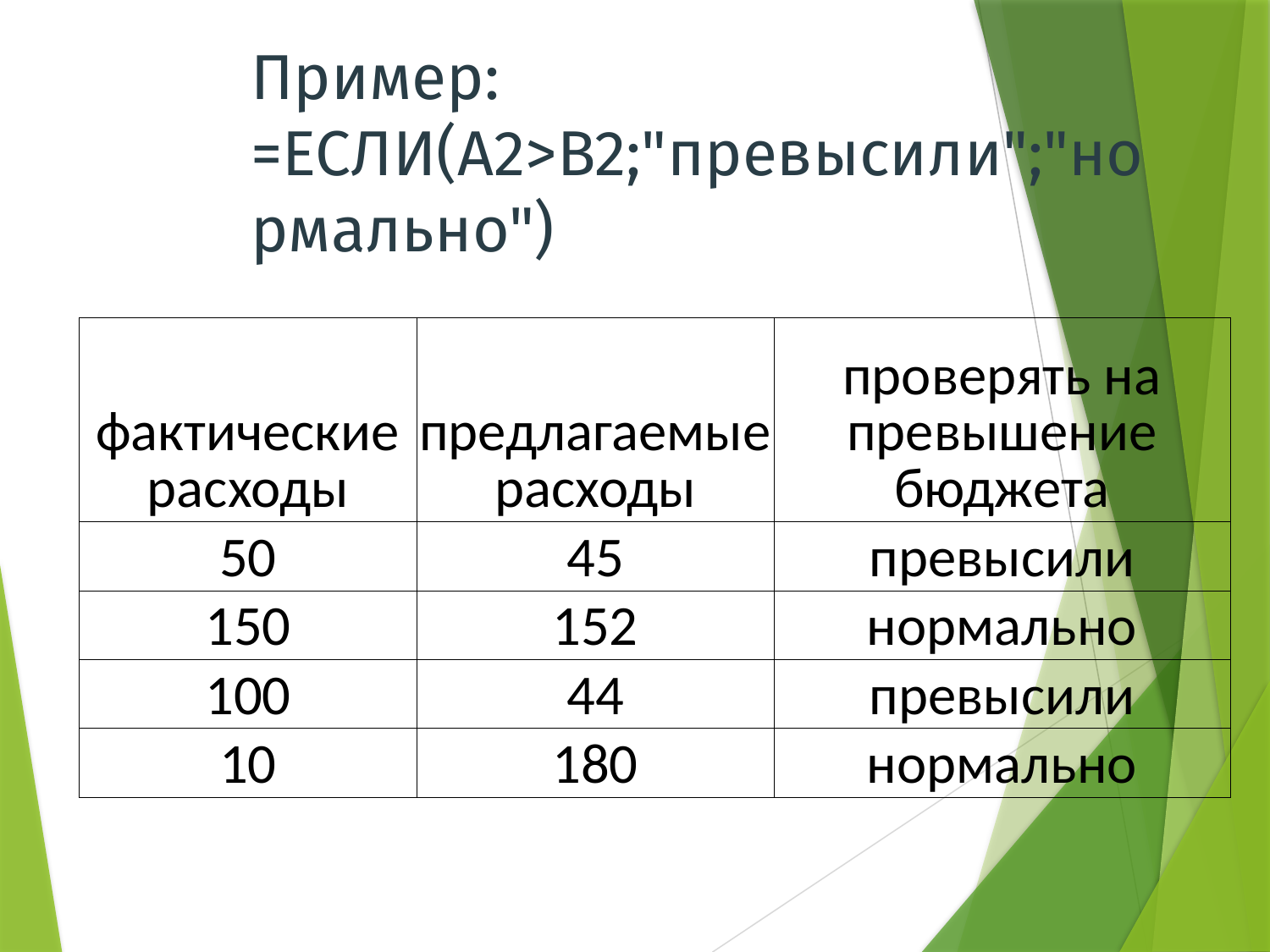

# Пример: =ЕСЛИ(A2>B2;"превысили";"нормально")
| фактические расходы | предлагаемые расходы | проверять на превышение бюджета |
| --- | --- | --- |
| 50 | 45 | превысили |
| 150 | 152 | нормально |
| 100 | 44 | превысили |
| 10 | 180 | нормально |